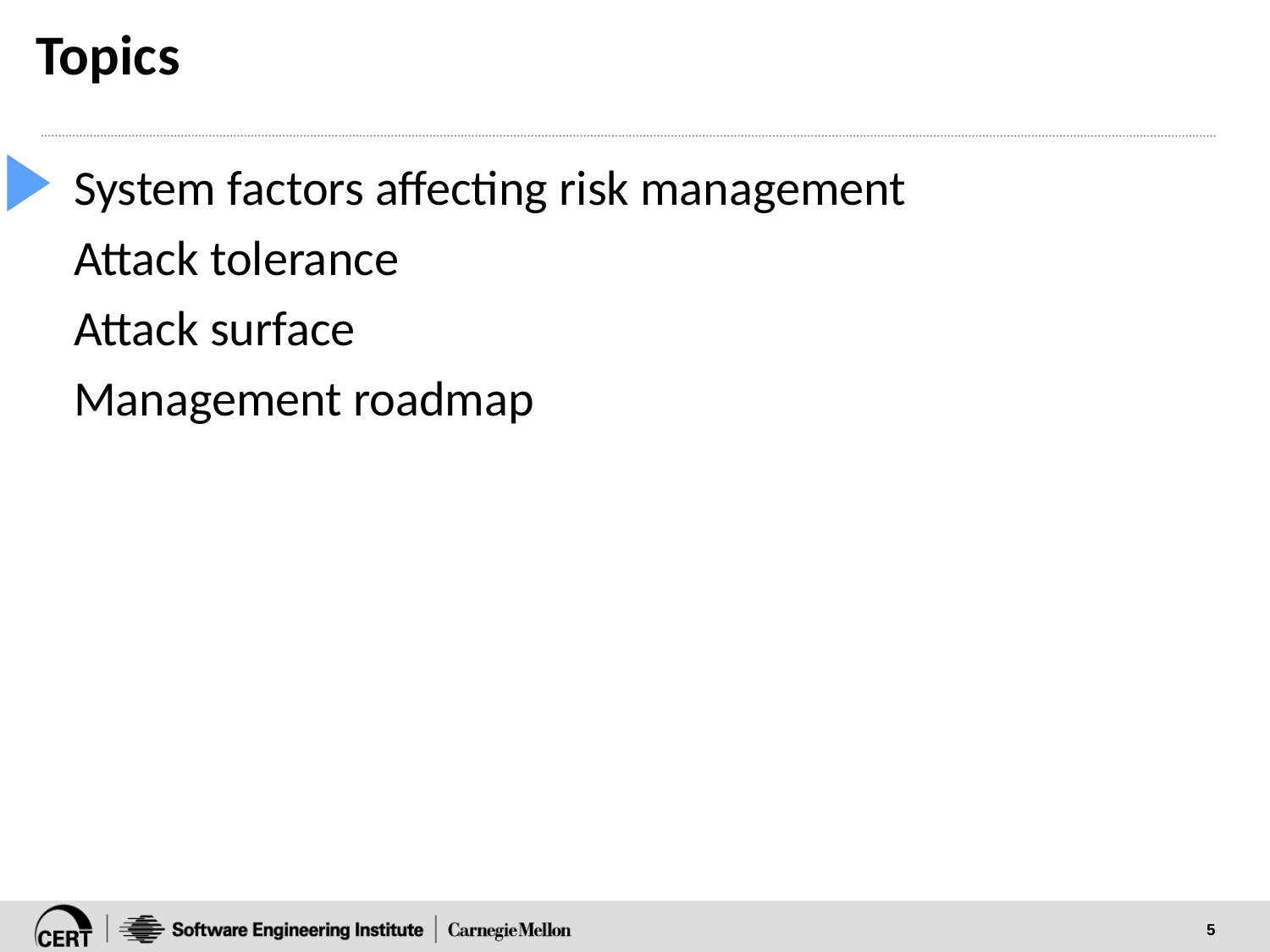

# Topics
System factors affecting risk management
Attack tolerance
Attack surface
Management roadmap